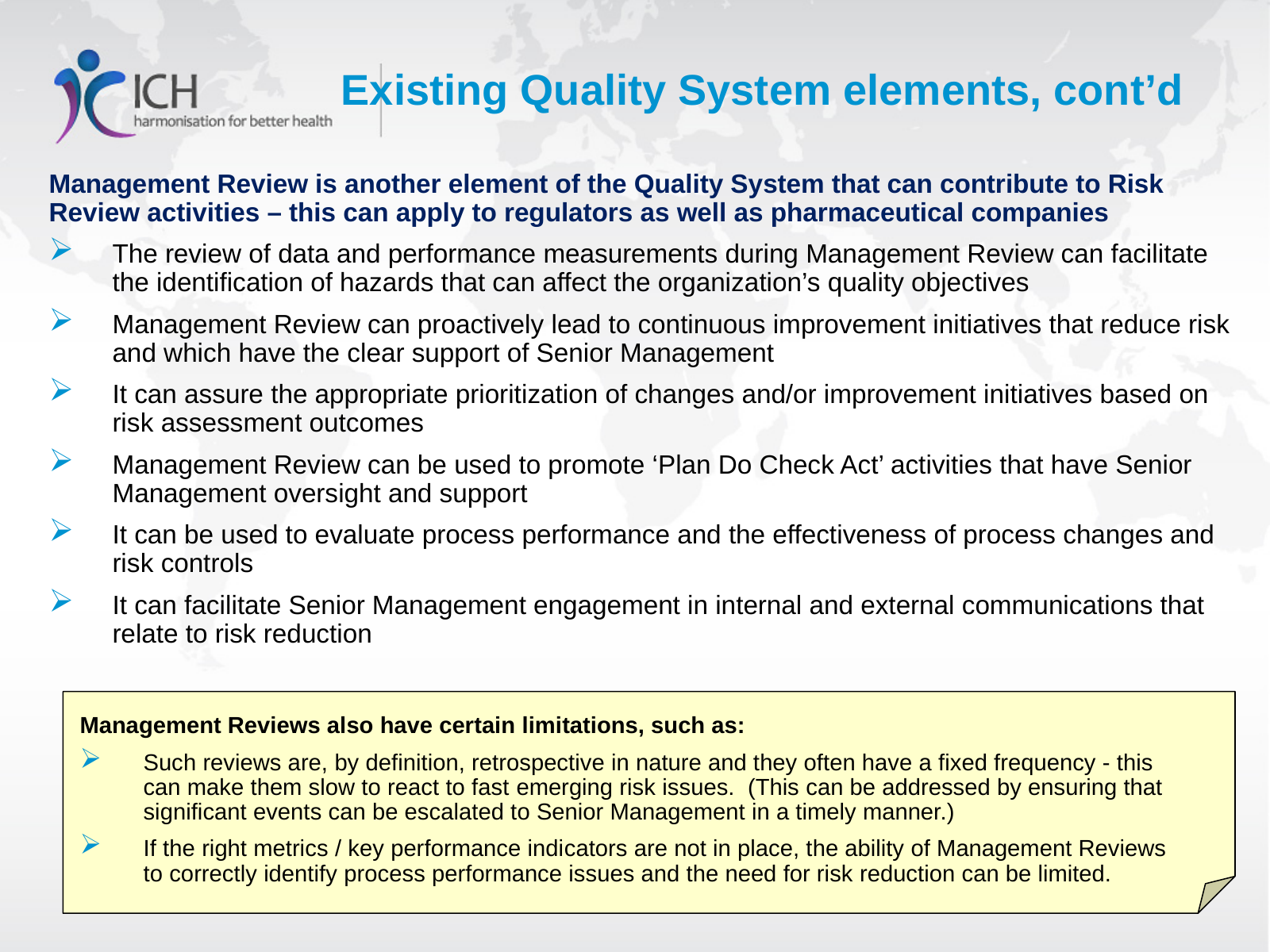

# Existing Quality System elements, cont’d
Management Review is another element of the Quality System that can contribute to Risk Review activities – this can apply to regulators as well as pharmaceutical companies
The review of data and performance measurements during Management Review can facilitate the identification of hazards that can affect the organization’s quality objectives
Management Review can proactively lead to continuous improvement initiatives that reduce risk and which have the clear support of Senior Management
It can assure the appropriate prioritization of changes and/or improvement initiatives based on risk assessment outcomes
Management Review can be used to promote ‘Plan Do Check Act’ activities that have Senior Management oversight and support
It can be used to evaluate process performance and the effectiveness of process changes and risk controls
It can facilitate Senior Management engagement in internal and external communications that relate to risk reduction

Management Reviews also have certain limitations, such as:
Such reviews are, by definition, retrospective in nature and they often have a fixed frequency - this can make them slow to react to fast emerging risk issues.  (This can be addressed by ensuring that significant events can be escalated to Senior Management in a timely manner.)
If the right metrics / key performance indicators are not in place, the ability of Management Reviews to correctly identify process performance issues and the need for risk reduction can be limited.